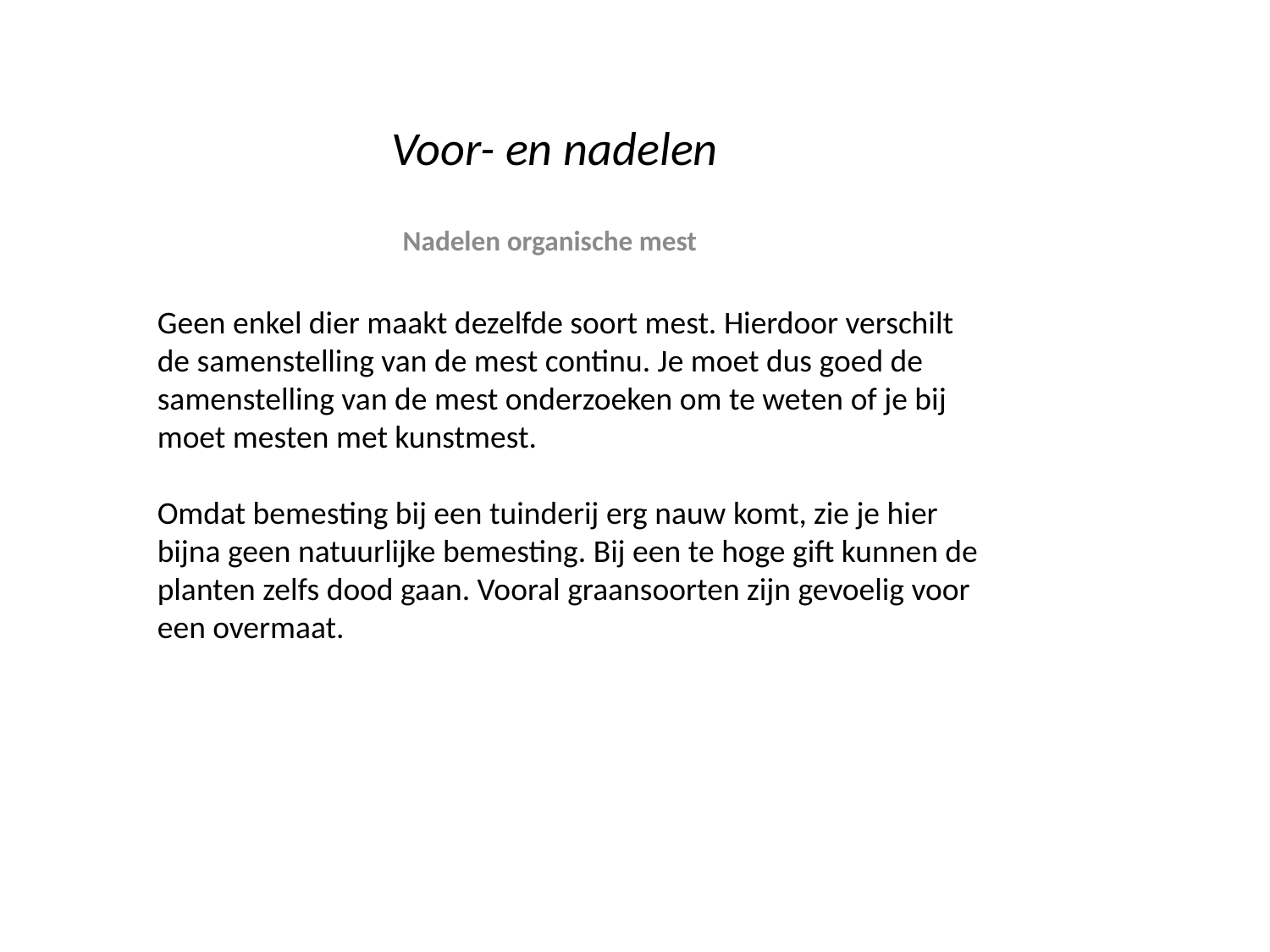

# Voor- en nadelen
Nadelen organische mest

Geen enkel dier maakt dezelfde soort mest. Hierdoor verschilt de samenstelling van de mest continu. Je moet dus goed de samenstelling van de mest onderzoeken om te weten of je bij moet mesten met kunstmest.

Omdat bemesting bij een tuinderij erg nauw komt, zie je hier bijna geen natuurlijke bemesting. Bij een te hoge gift kunnen de planten zelfs dood gaan. Vooral graansoorten zijn gevoelig voor een overmaat.